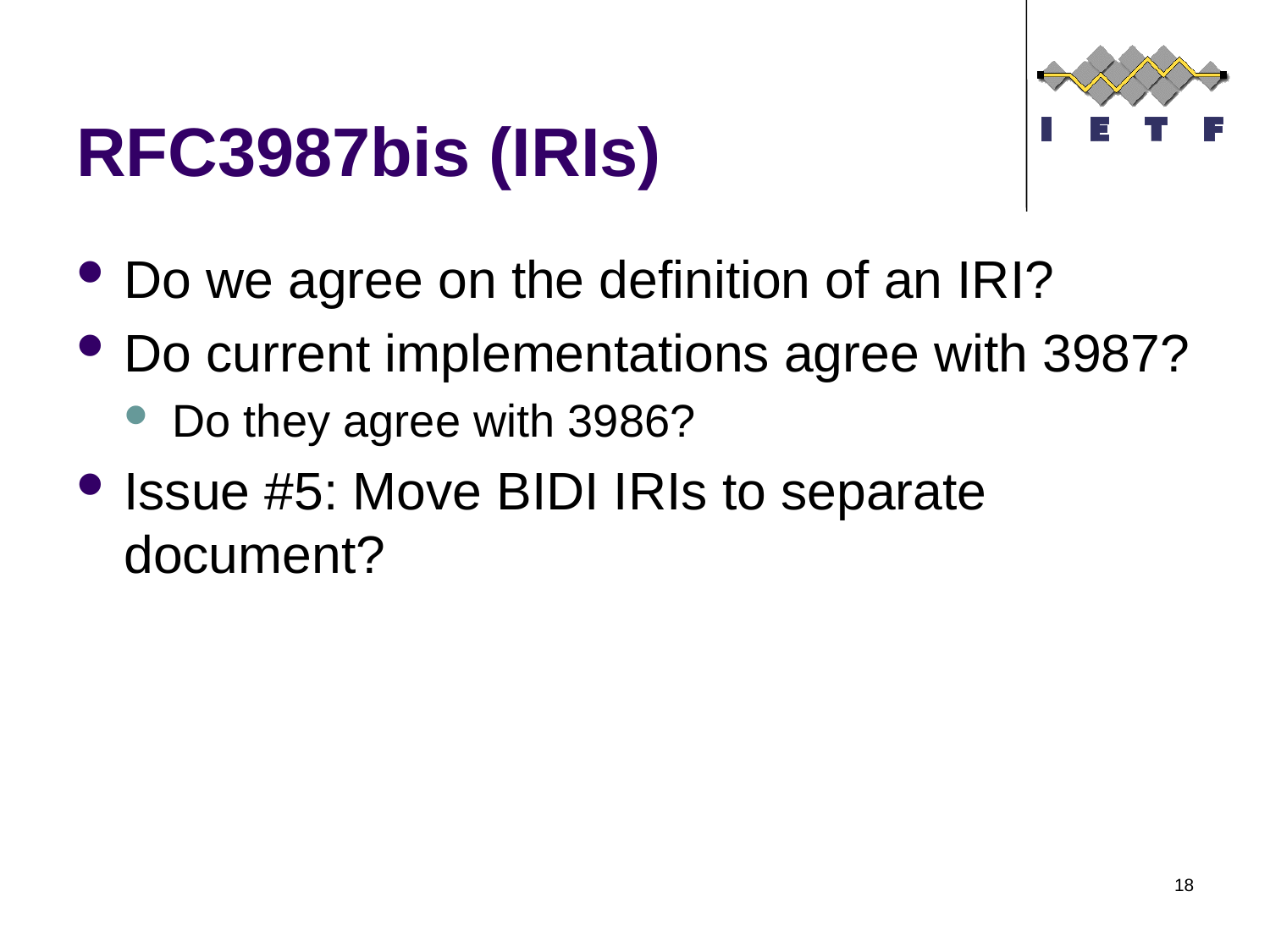

# RFC3987bis (IRIs)
Do we agree on the definition of an IRI?
Do current implementations agree with 3987?
Do they agree with 3986?
Issue #5: Move BIDI IRIs to separate document?

18